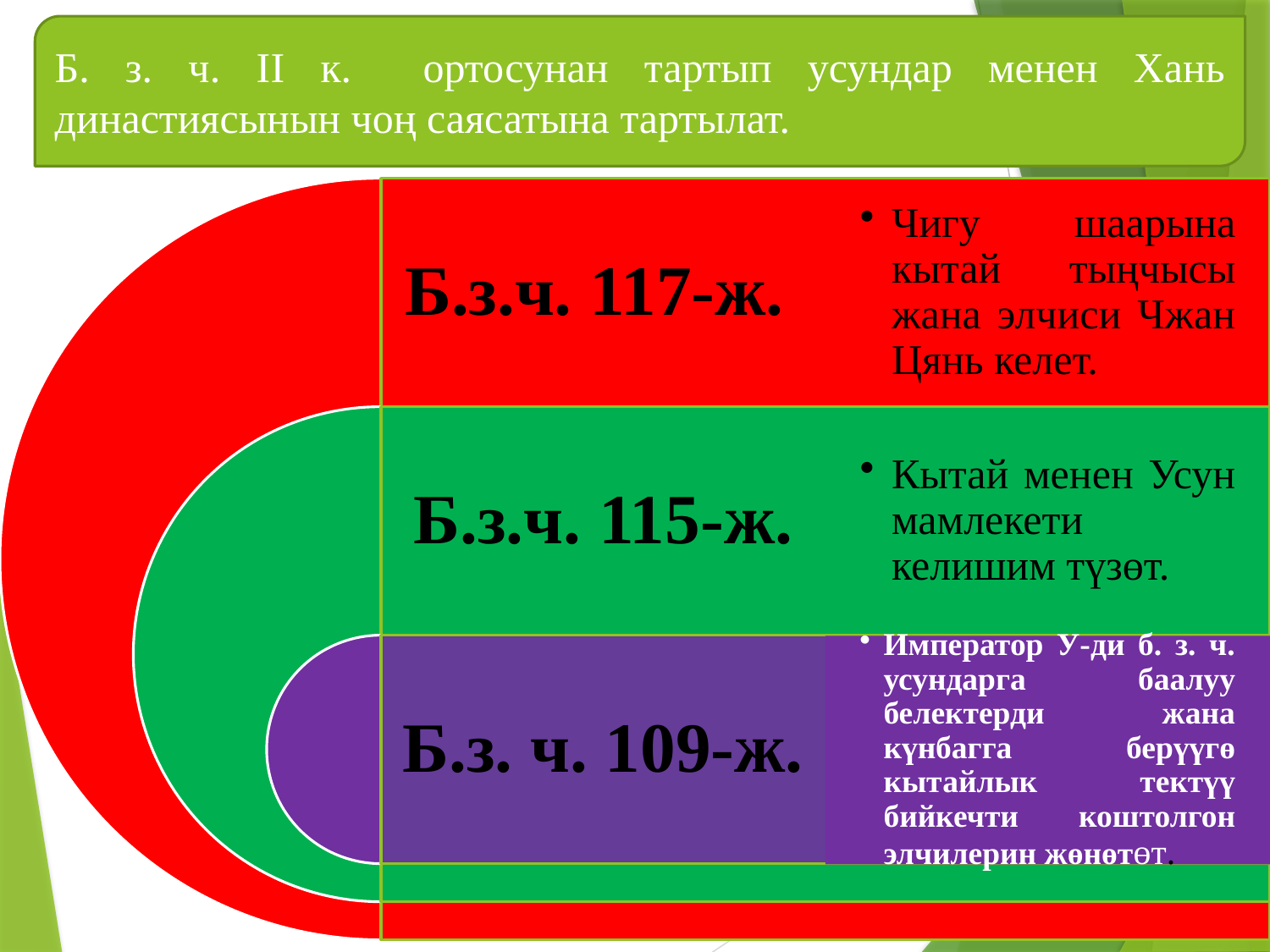

Б. з. ч. II к.  ортосунан тартып усундар менен Хань династиясынын чоң саясатына тартылат.
Б.з.ч. 117-ж.
Б.з.ч. 115-ж.
Б.з. ч. 109-ж.
Чигу шаарына кытай тыңчысы жана элчиси Чжан Цянь келет.
Кытай менен Усун мамлекети келишим түзөт.
Император У-ди б. з. ч. усундарга баалуу белектерди жана күнбагга берүүгө кытайлык тектүү бийкечти коштолгон элчилерин жөнөтөт.